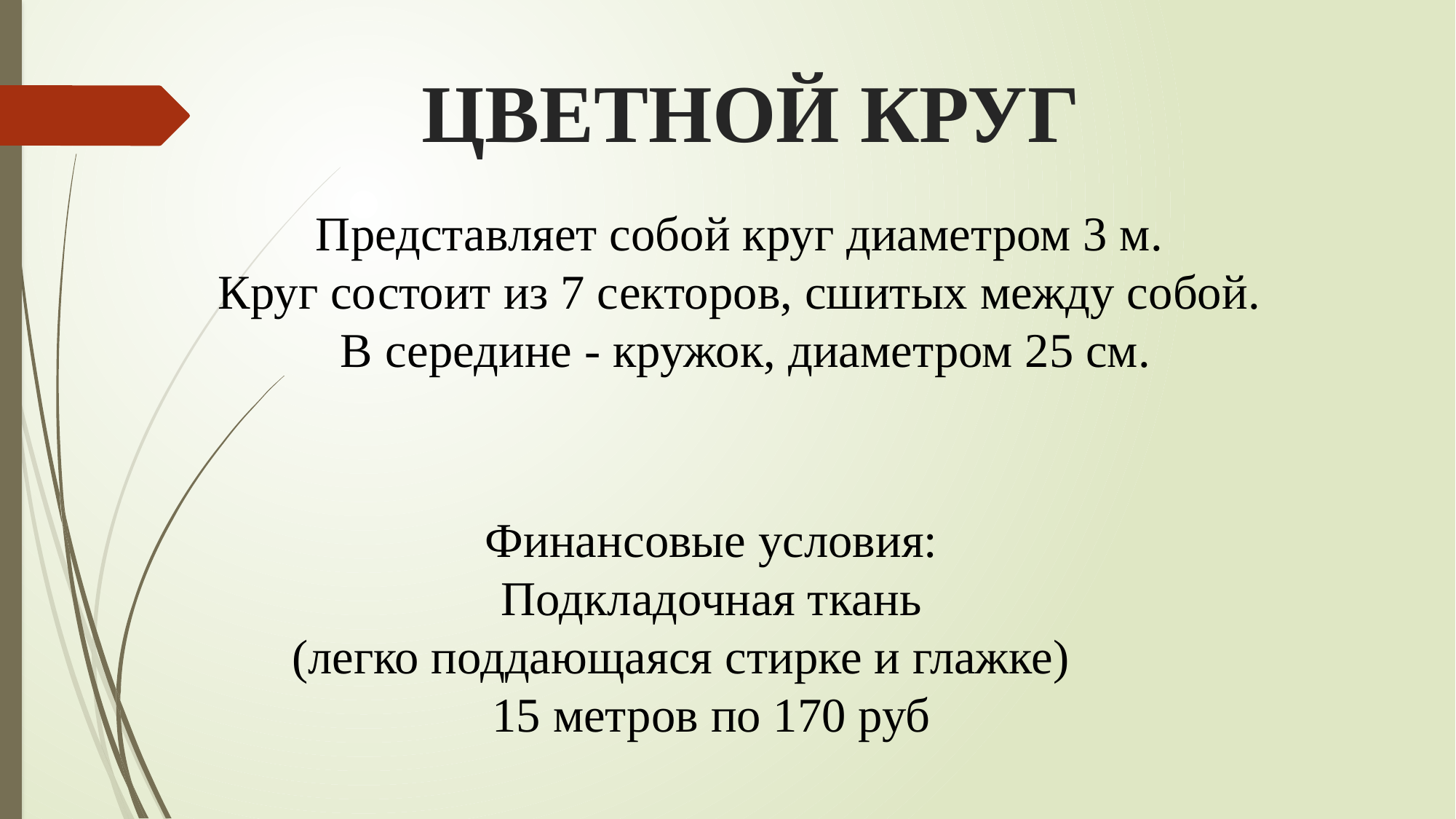

ЦВЕТНОЙ КРУГ

Представляет собой круг диаметром 3 м.
Круг состоит из 7 секторов, сшитых между собой.
В середине - кружок, диаметром 25 см.
Финансовые условия:
Подкладочная ткань
(легко поддающаяся стирке и глажке)
15 метров по 170 руб